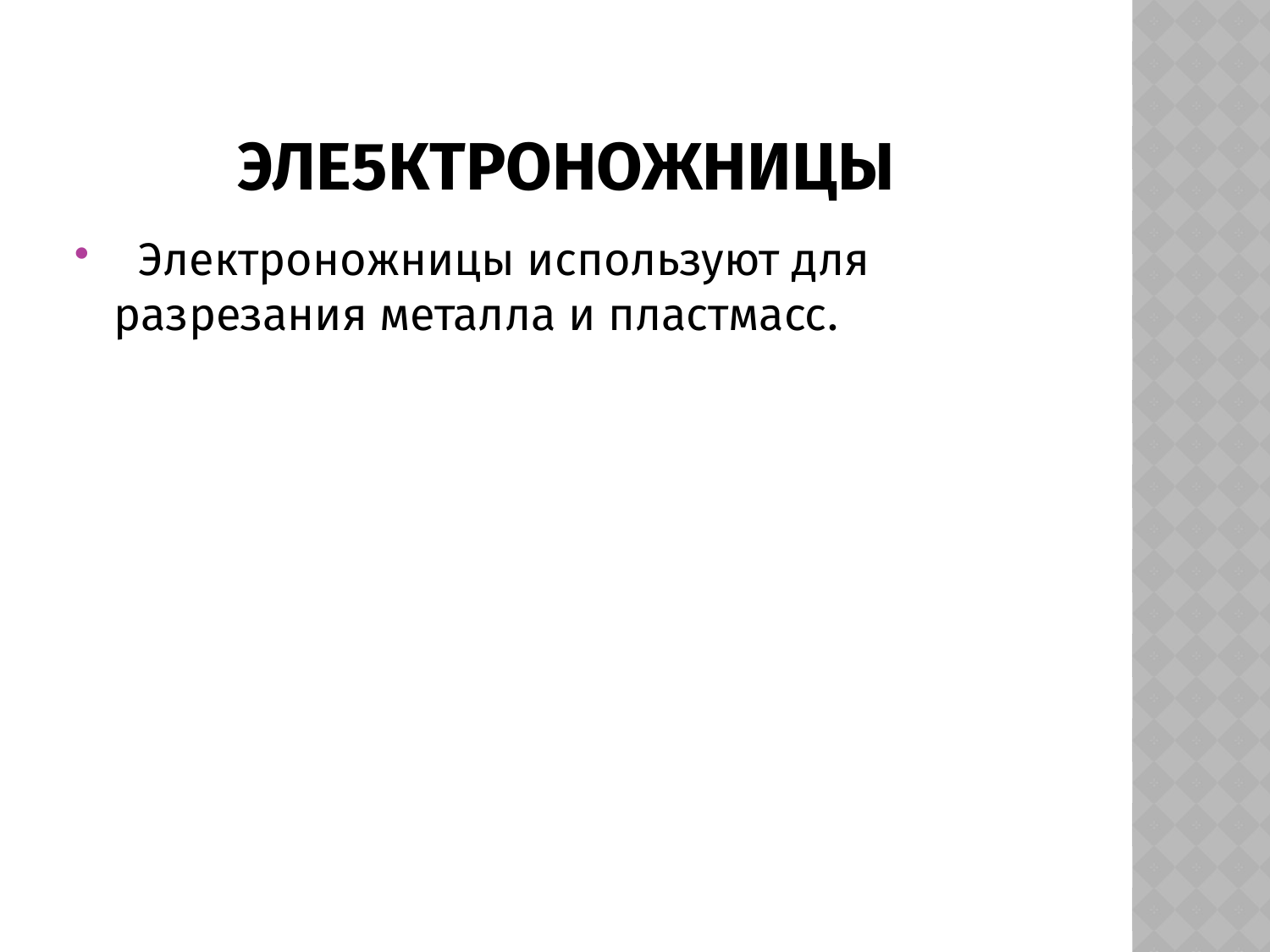

# Эле5ктроножницы
  Электроножницы используют для разрезания металла и пластмасс.